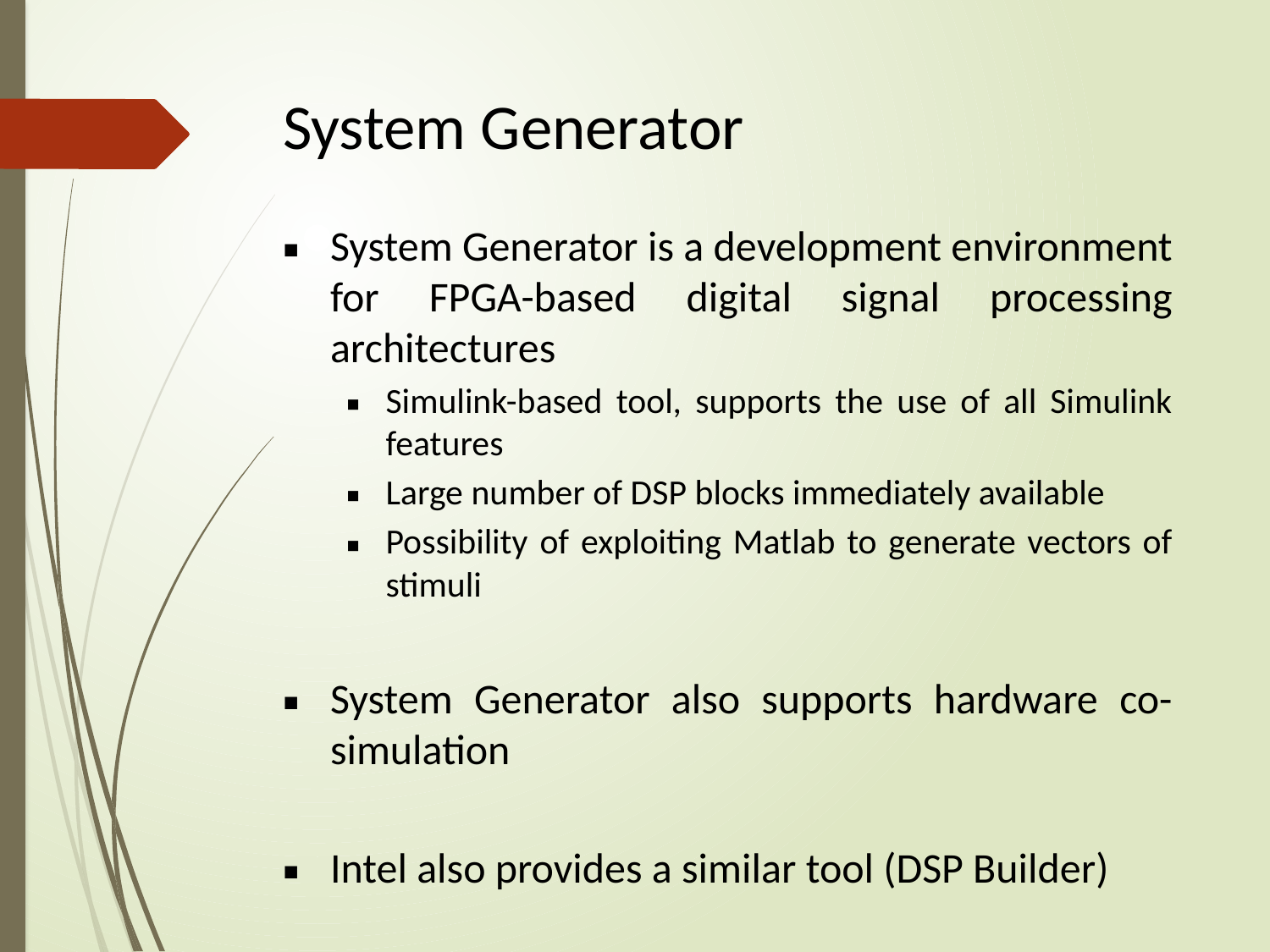

# System Generator
System Generator is a development environment for FPGA-based digital signal processing architectures
Simulink-based tool, supports the use of all Simulink features
Large number of DSP blocks immediately available
Possibility of exploiting Matlab to generate vectors of stimuli

System Generator also supports hardware co-simulation

Intel also provides a similar tool (DSP Builder)